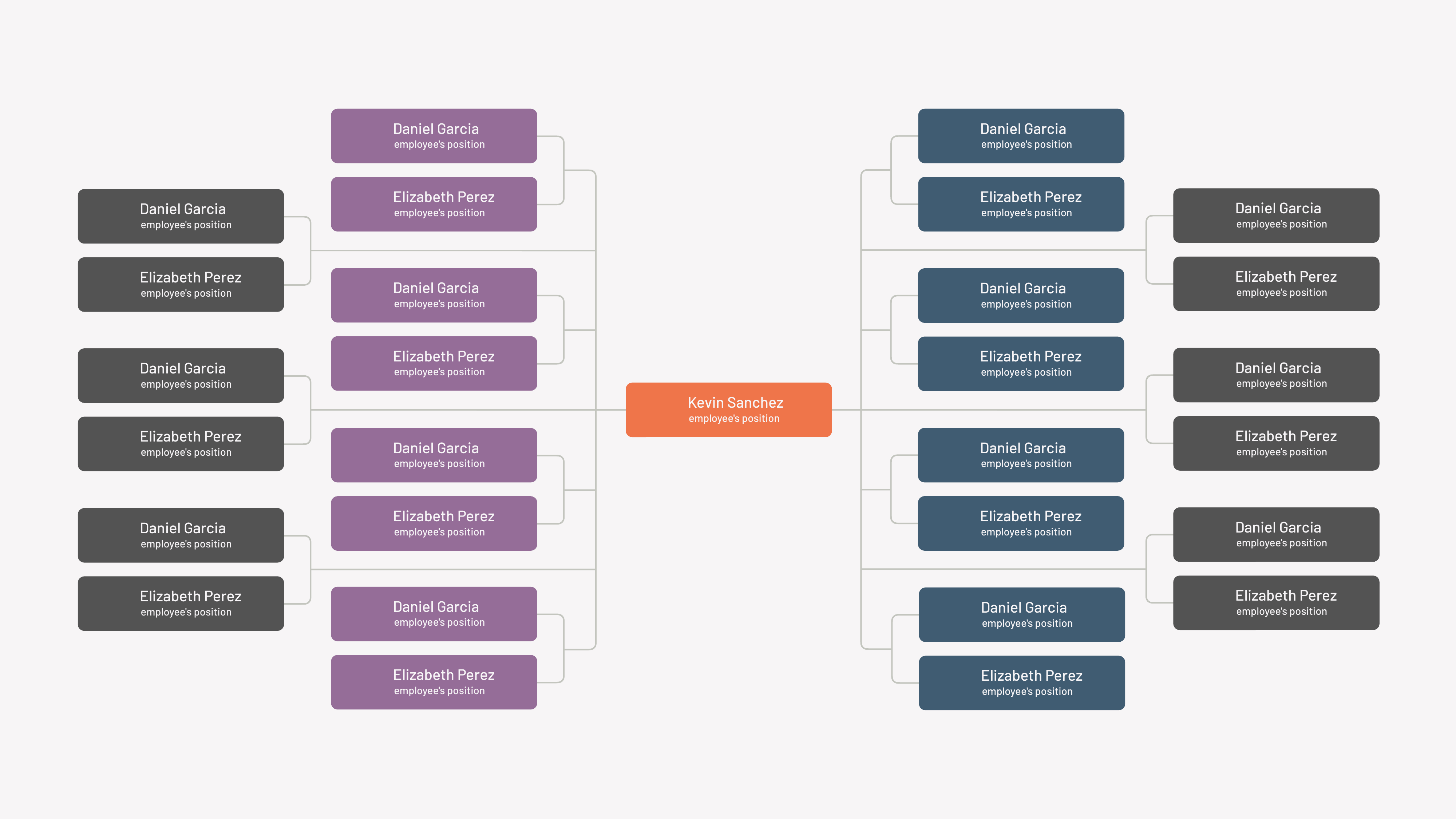

Daniel Garcia
Daniel Garcia
employee's position
employee's position

Elizabeth Perez
Elizabeth Perez

Daniel Garcia
Daniel Garcia
employee's position
employee's position
employee's position
employee's position

Elizabeth Perez
Elizabeth Perez

Daniel Garcia
Daniel Garcia
employee's position
employee's position
employee's position
employee's position

Elizabeth Perez
Elizabeth Perez

Daniel Garcia
Daniel Garcia
employee's position
employee's position
employee's position
employee's position

Kevin Sanchez
employee's position

Elizabeth Perez
Elizabeth Perez

Daniel Garcia
Daniel Garcia
employee's position
employee's position
employee's position
employee's position

Elizabeth Perez
Elizabeth Perez

Daniel Garcia
Daniel Garcia
employee's position
employee's position
employee's position
employee's position

Elizabeth Perez
Elizabeth Perez

Daniel Garcia
Daniel Garcia
employee's position
employee's position
employee's position
employee's position

Elizabeth Perez
Elizabeth Perez
employee's position
employee's position